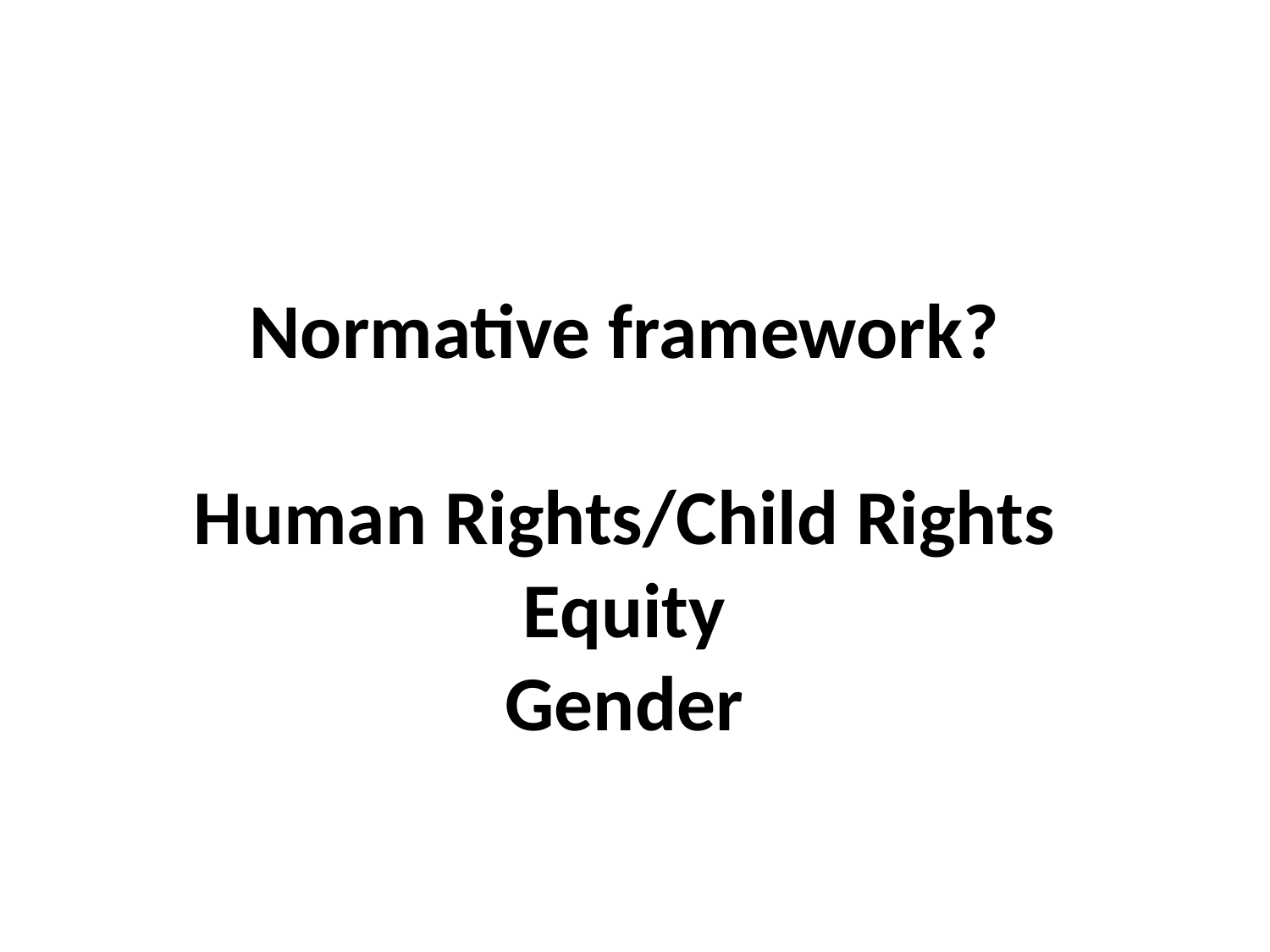

#

Normative framework?

Human Rights/Child Rights
Equity
Gender